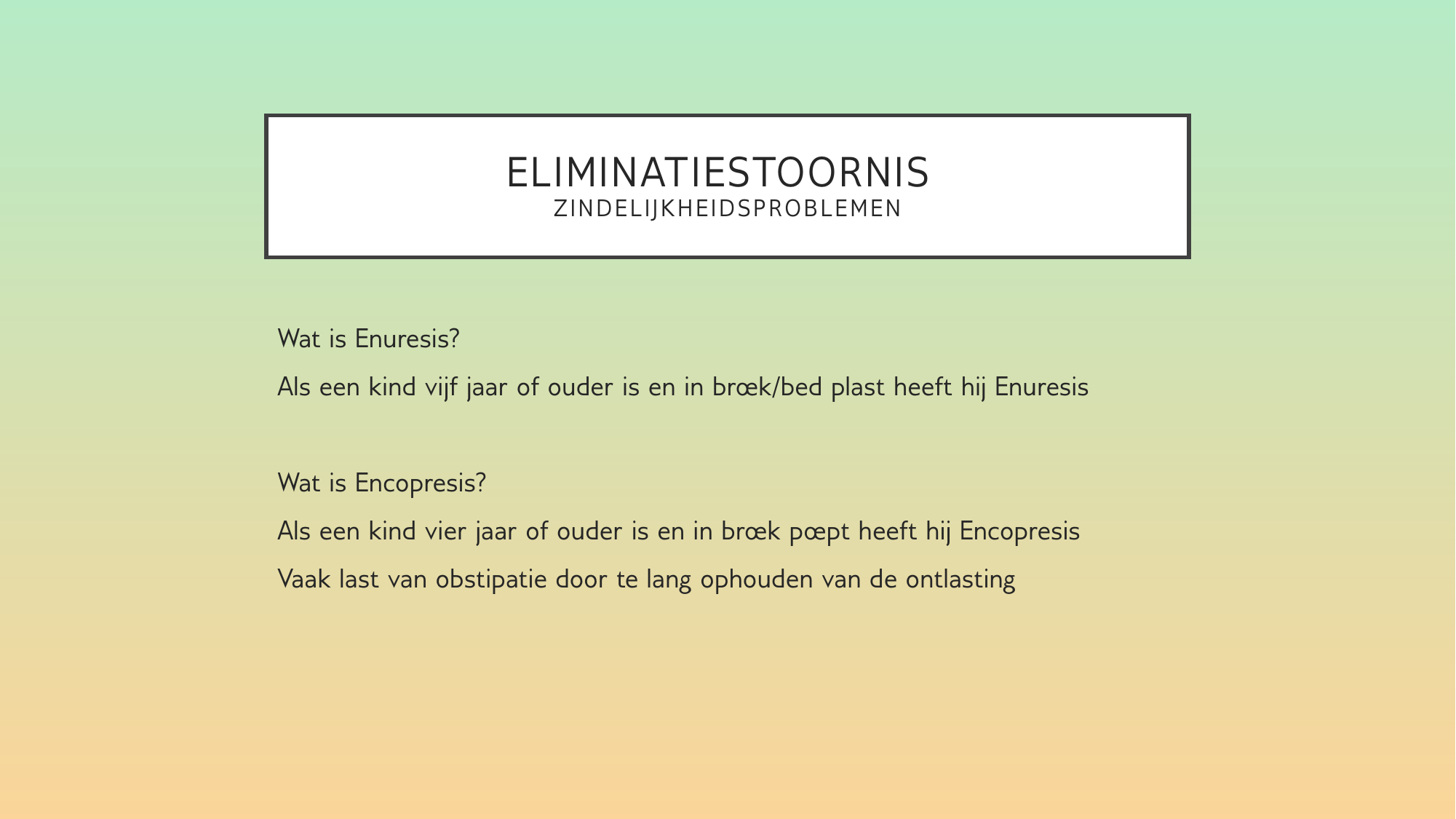

# Eliminatiestoornis Zindelijkheidsproblemen
Wat is Enuresis?
Als een kind vijf jaar of ouder is en in broek/bed plast heeft hij Enuresis

Wat is Encopresis?
Als een kind vier jaar of ouder is en in broek poept heeft hij Encopresis
Vaak last van obstipatie door te lang ophouden van de ontlasting